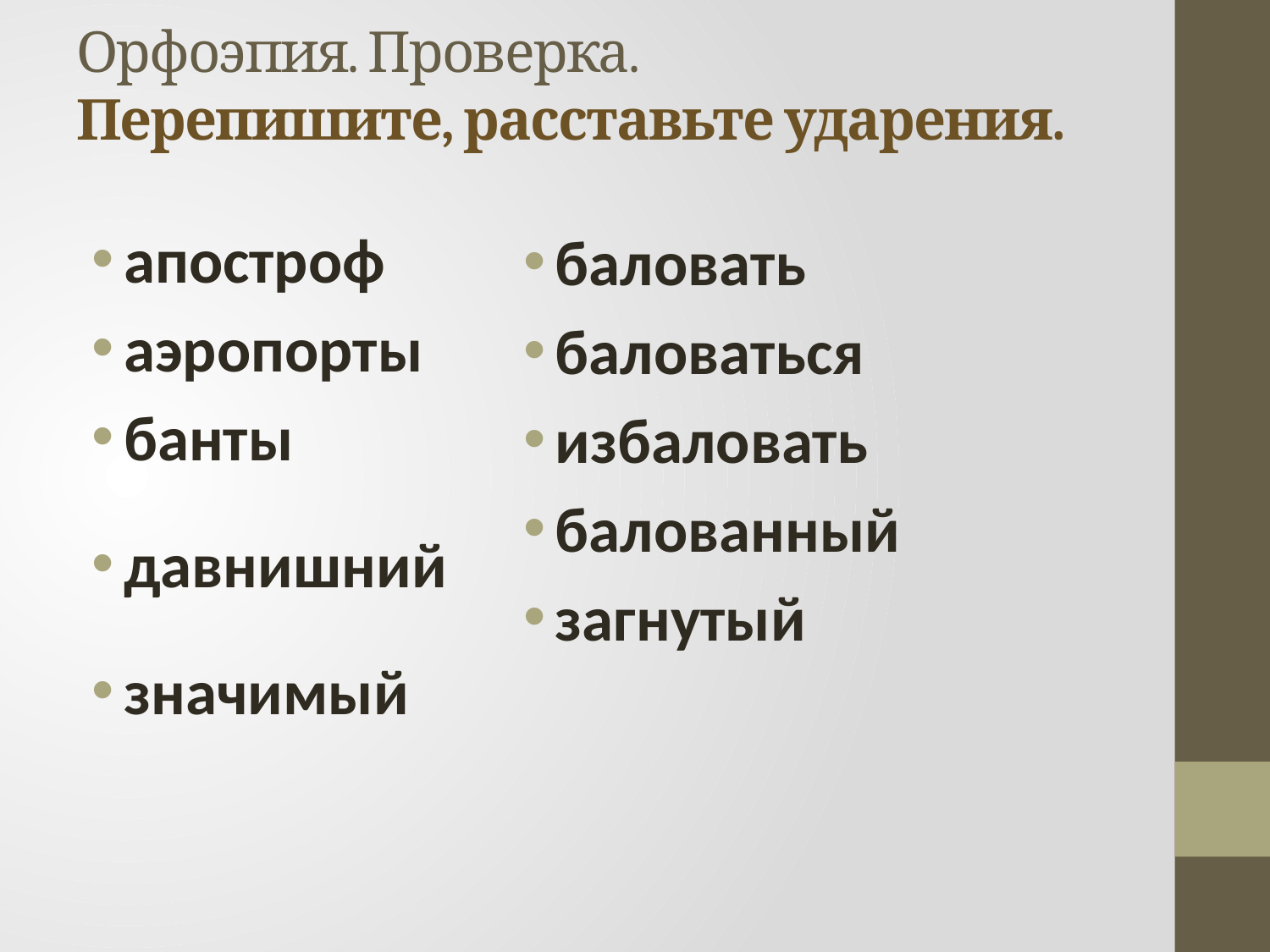

# Орфоэпия. Проверка. Перепишите, расставьте ударения.
апостроф
аэропорты
банты
давнишний
значимый

баловать
баловаться
избаловать
балованный
загнутый